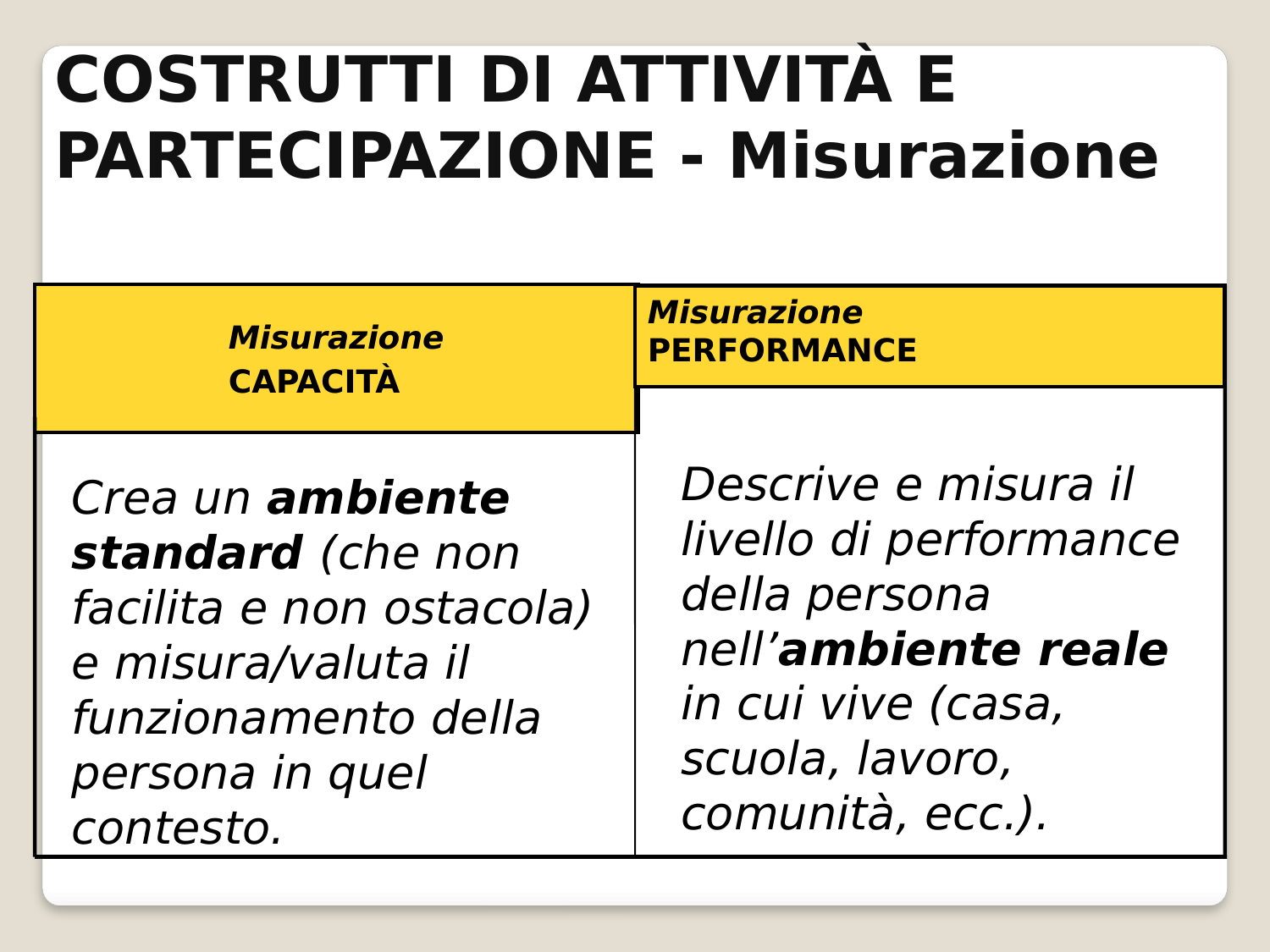

COSTRUTTI DI ATTIVITÀ E
PARTECIPAZIONE - Misurazione
Misurazione
CAPACITÀ
Misurazione
PERFORMANCE

Descrive e misura il livello di performance della persona nell’ambiente reale in cui vive (casa, scuola, lavoro, comunità, ecc.).
Crea un ambiente standard (che non facilita e non ostacola) e misura/valuta il funzionamento della persona in quel contesto.